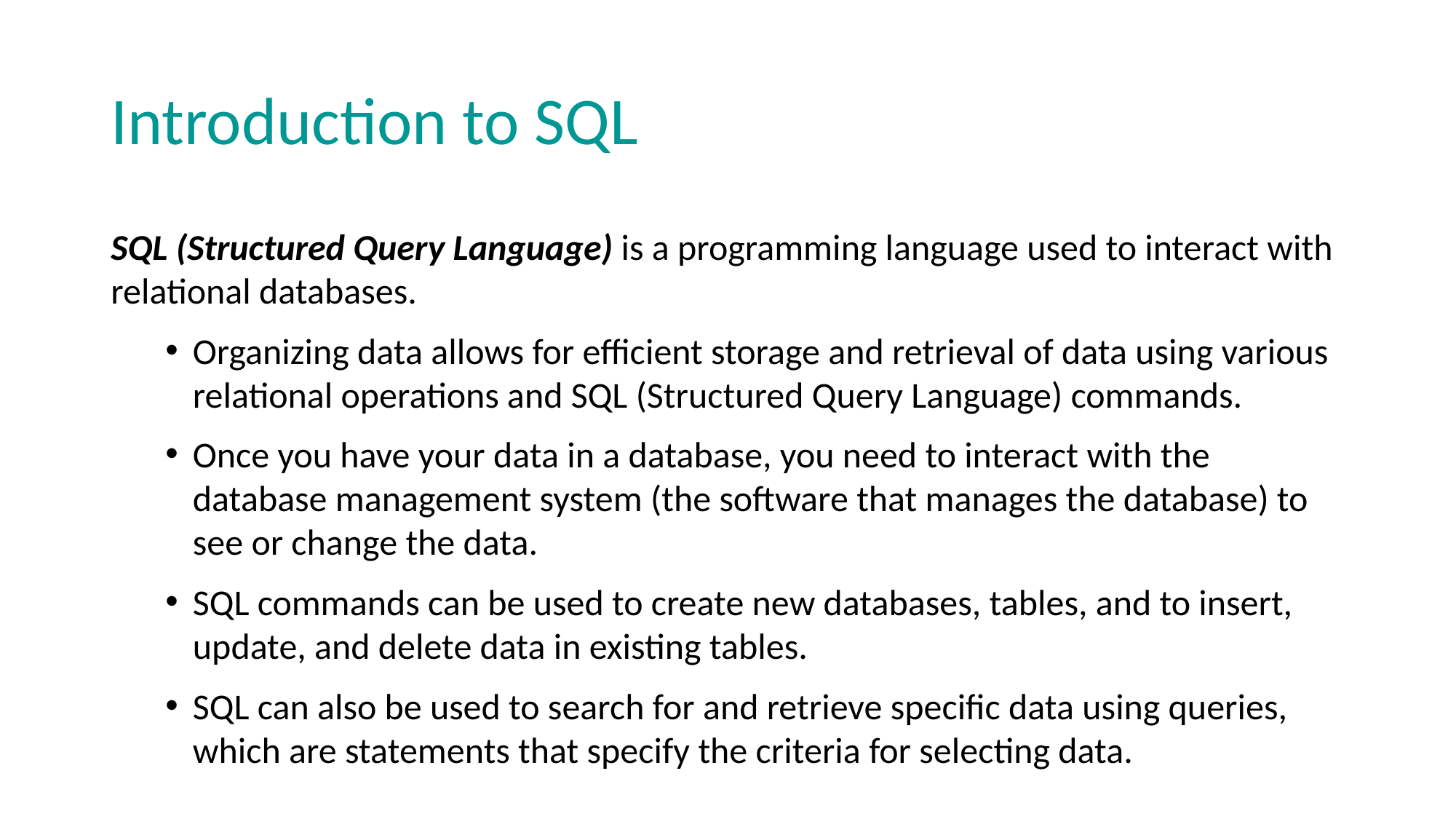

# Introduction to SQL
SQL (Structured Query Language) is a programming language used to interact with relational databases.
Organizing data allows for efficient storage and retrieval of data using various relational operations and SQL (Structured Query Language) commands.
Once you have your data in a database, you need to interact with the database management system (the software that manages the database) to see or change the data.
SQL commands can be used to create new databases, tables, and to insert, update, and delete data in existing tables.
SQL can also be used to search for and retrieve specific data using queries, which are statements that specify the criteria for selecting data.